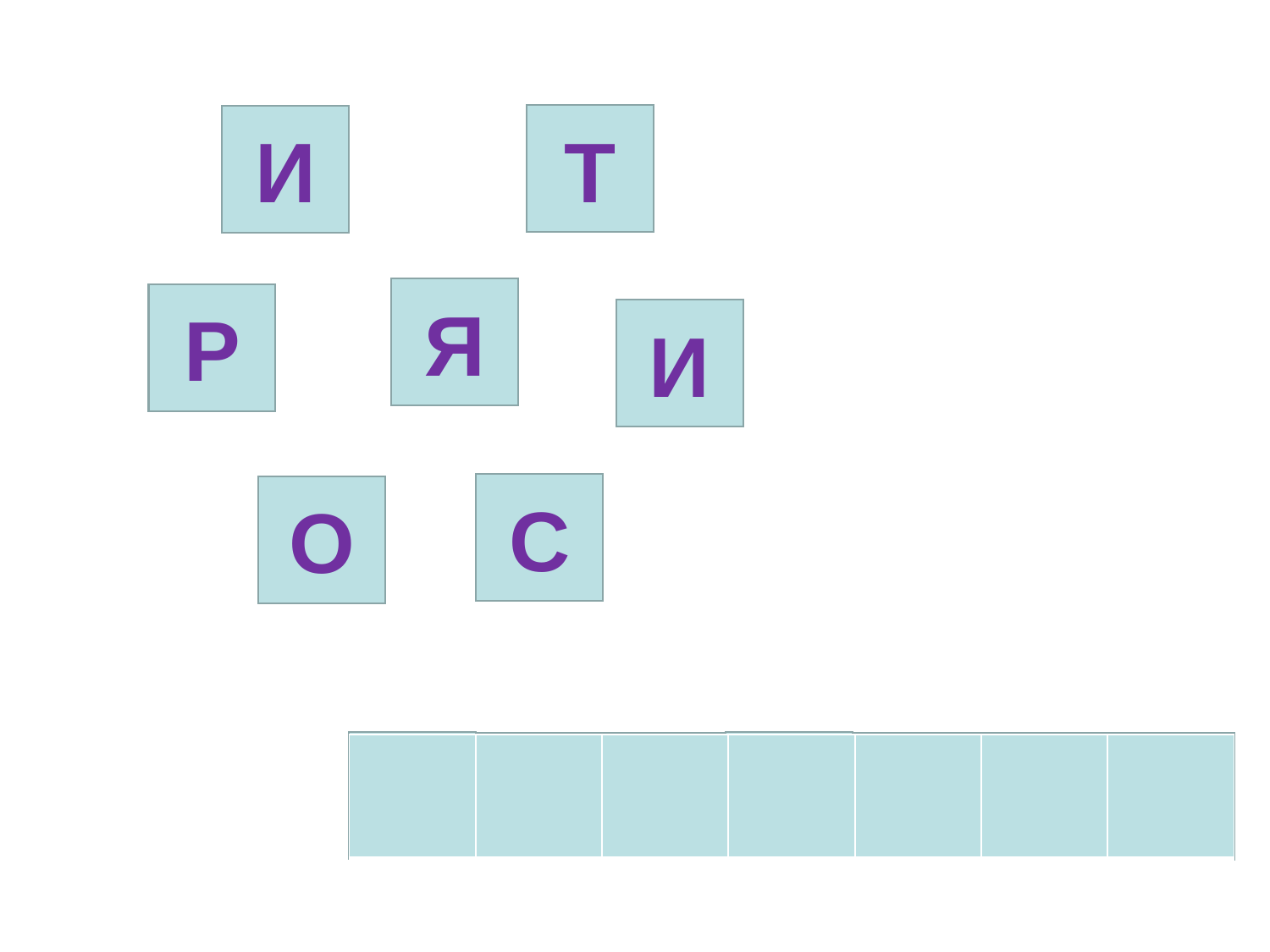

Т
И
Я
Р
И
С
О
И
О
С
Т
Р
И
Я
|  |  |  |  |  |  |  |
| --- | --- | --- | --- | --- | --- | --- |